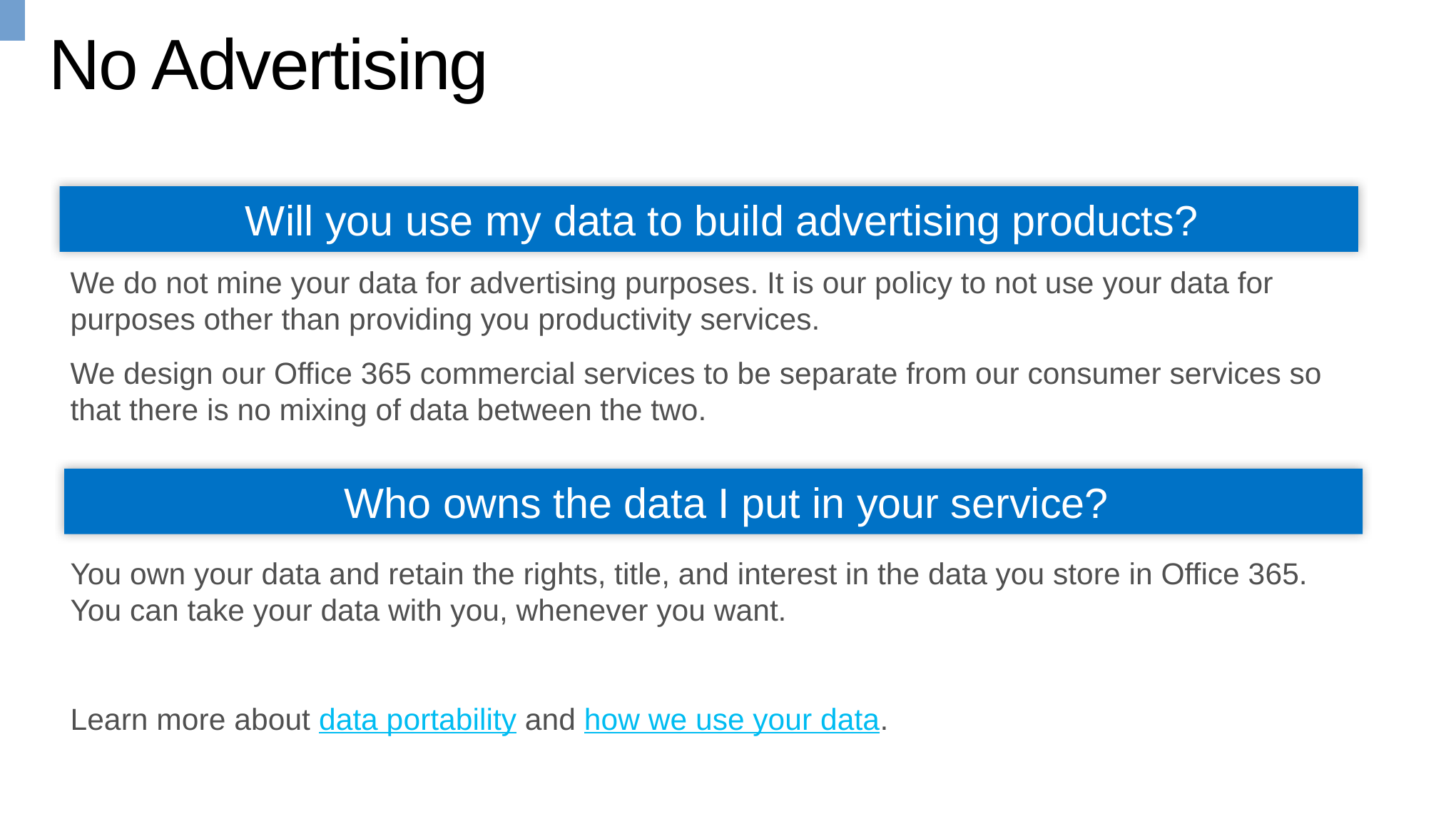

No Advertising

Will you use my data to build advertising products?
We do not mine your data for advertising purposes. It is our policy to not use your data for purposes other than providing you productivity services.
We design our Office 365 commercial services to be separate from our consumer services so that there is no mixing of data between the two.

You own your data and retain the rights, title, and interest in the data you store in Office 365. You can take your data with you, whenever you want.

Learn more about data portability and how we use your data.
“Google unlawfully opens up, reads and acquires the content of people’s private email messages”
| 2012 |  | 2013 |  |  |  |
| --- | --- | --- | --- | --- | --- |
| Q3 | Q4 | Q1 | Q2 | Q3 | Q4 |
| 99.98 | 99.97 | 99.94 | 99.97 | 99.96 | 99.98 |
Who owns the data I put in your service?